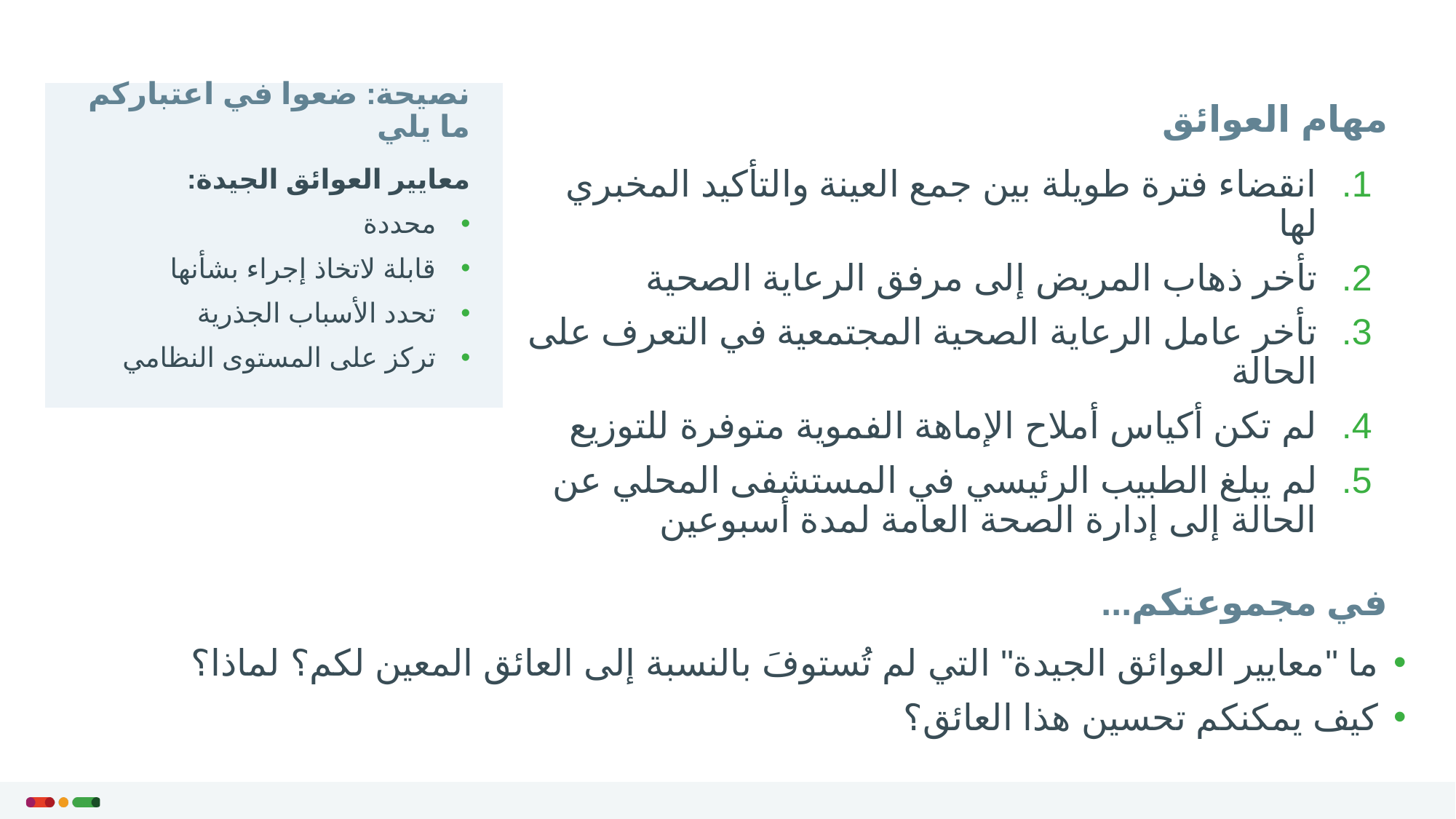

نصيحة: ضعوا في اعتباركم ما يلي

مهام العوائق
معايير العوائق الجيدة:
محددة
قابلة لاتخاذ إجراء بشأنها
تحدد الأسباب الجذرية
تركز على المستوى النظامي

انقضاء فترة طويلة بين جمع العينة والتأكيد المخبري لها
تأخر ذهاب المريض إلى مرفق الرعاية الصحية
تأخر عامل الرعاية الصحية المجتمعية في التعرف على الحالة
لم تكن أكياس أملاح الإماهة الفموية متوفرة للتوزيع
لم يبلغ الطبيب الرئيسي في المستشفى المحلي عن الحالة إلى إدارة الصحة العامة لمدة أسبوعين
في مجموعتكم...
ما "معايير العوائق الجيدة" التي لم تُستوفَ بالنسبة إلى العائق المعين لكم؟ لماذا؟
كيف يمكنكم تحسين هذا العائق؟